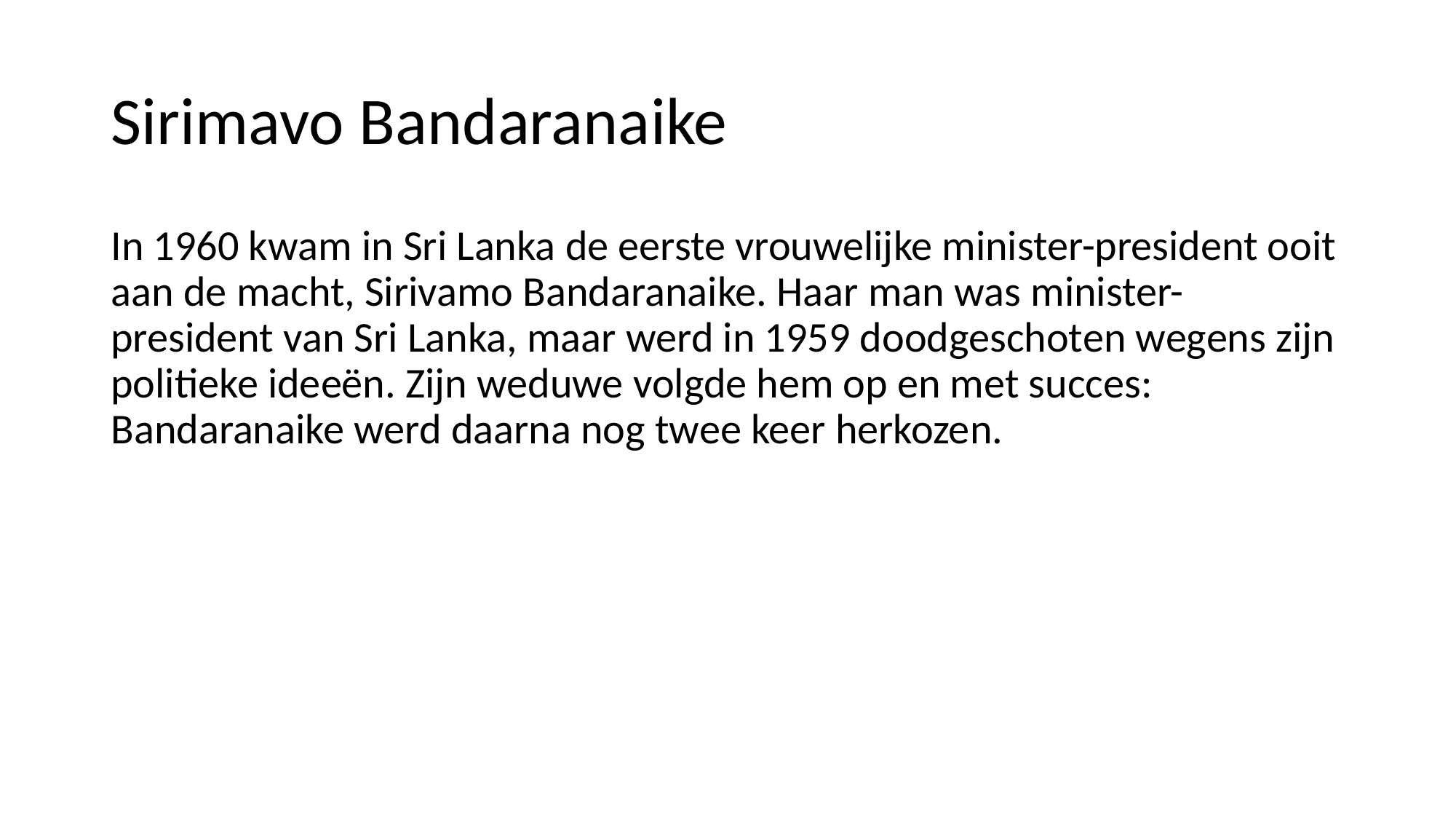

# Sirimavo Bandaranaike
In 1960 kwam in Sri Lanka de eerste vrouwelijke minister-president ooit aan de macht, Sirivamo Bandaranaike. Haar man was minister-president van Sri Lanka, maar werd in 1959 doodgeschoten wegens zijn politieke ideeën. Zijn weduwe volgde hem op en met succes: Bandaranaike werd daarna nog twee keer herkozen.